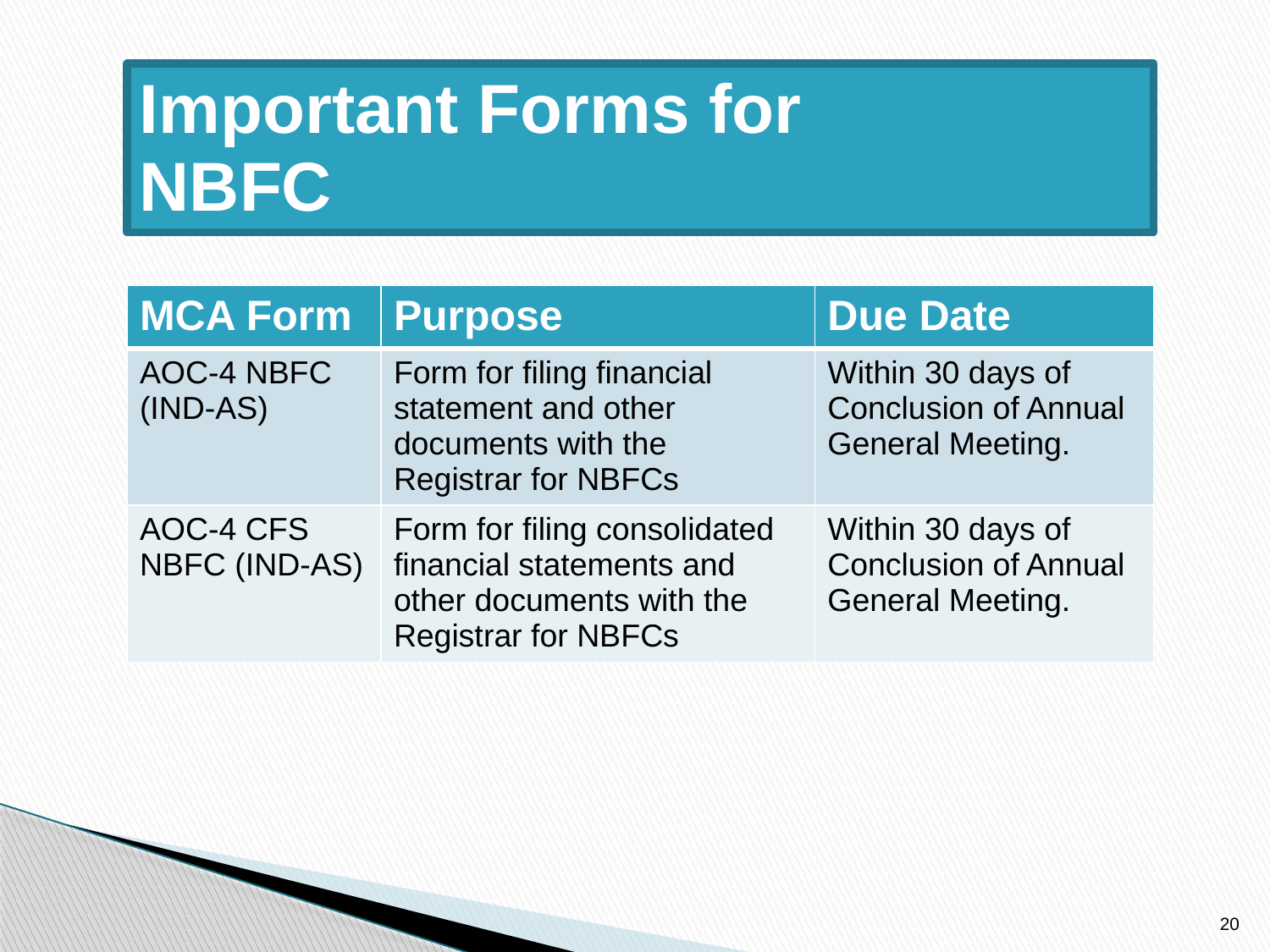

# Important Forms for NBFC
| MCA Form | Purpose | Due Date |
| --- | --- | --- |
| AOC-4 NBFC (IND-AS) | Form for filing financial statement and other documents with the Registrar for NBFCs | Within 30 days of Conclusion of Annual General Meeting. |
| AOC-4 CFS NBFC (IND-AS) | Form for filing consolidated financial statements and other documents with the Registrar for NBFCs | Within 30 days of Conclusion of Annual General Meeting. |
20